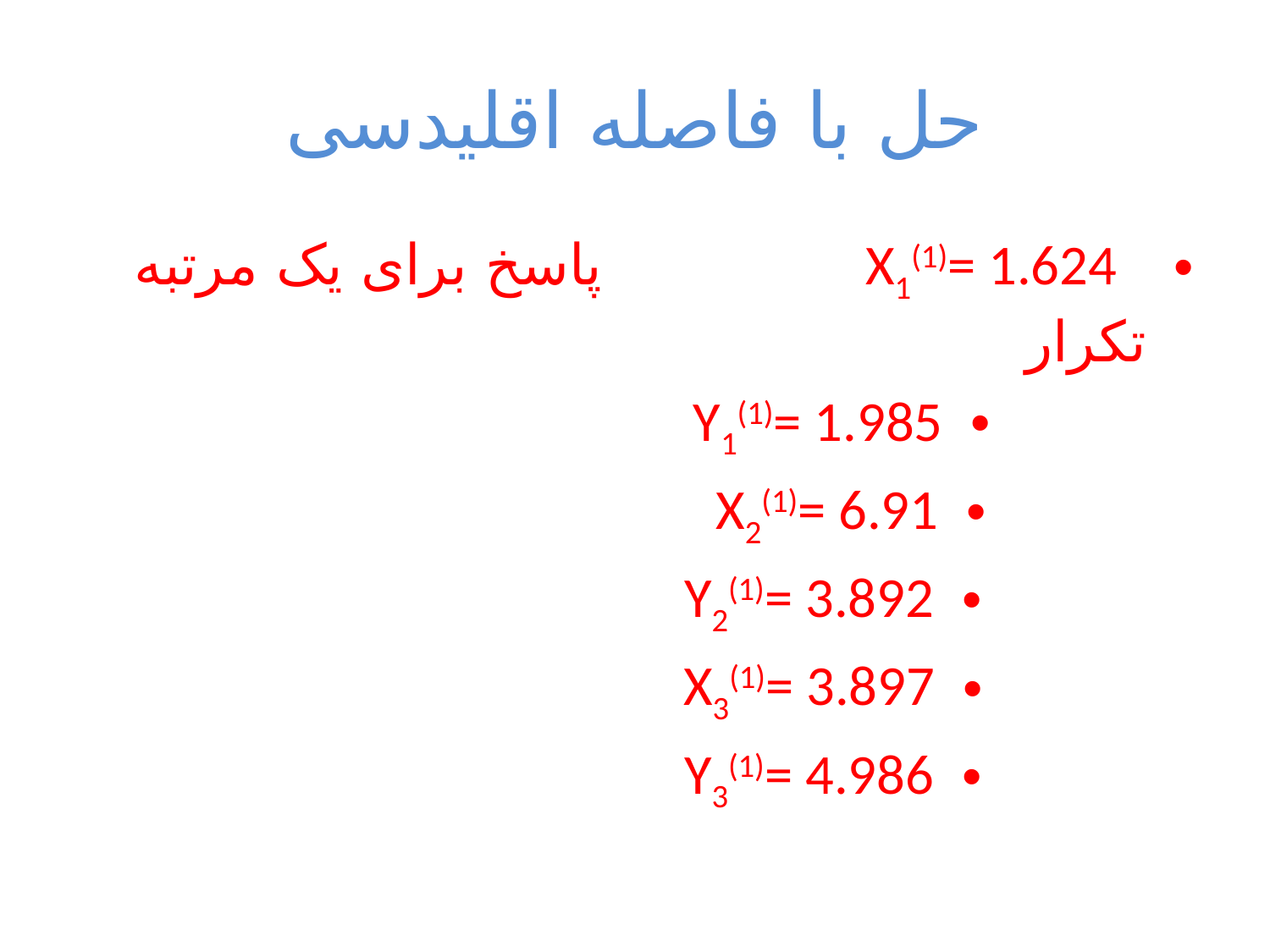

# حل با فاصله اقلیدسی
  X1(1)= 1.624                  پاسخ برای یک مرتبه تکرار
Y1(1)= 1.985
X2(1)= 6.91
Y2(1)= 3.892
X3(1)= 3.897
Y3(1)= 4.986